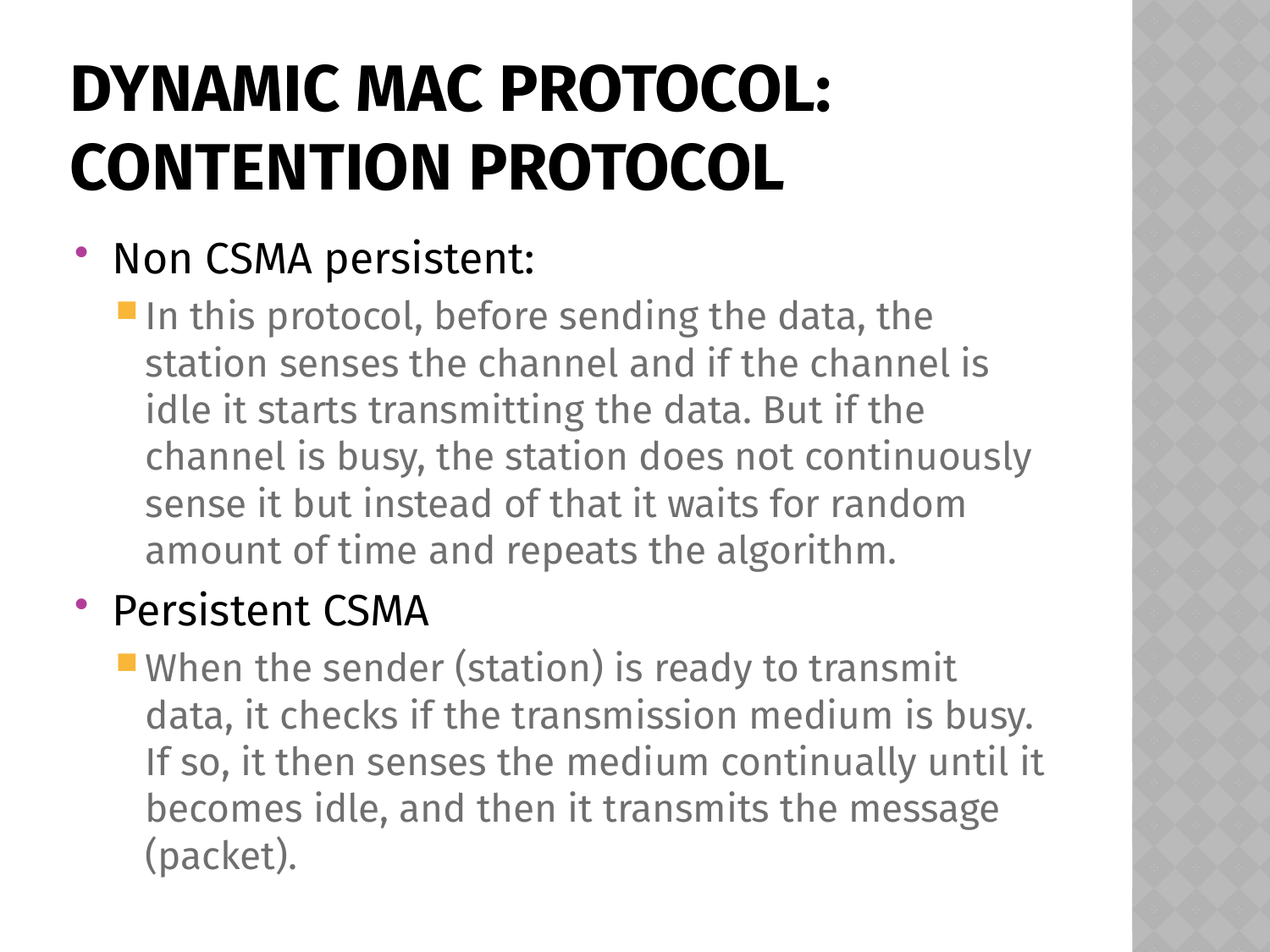

# Dynamic mac protocol: contention protocol
Non CSMA persistent:
In this protocol, before sending the data, the station senses the channel and if the channel is idle it starts transmitting the data. But if the channel is busy, the station does not continuously sense it but instead of that it waits for random amount of time and repeats the algorithm.
Persistent CSMA
When the sender (station) is ready to transmit data, it checks if the transmission medium is busy. If so, it then senses the medium continually until it becomes idle, and then it transmits the message (packet).